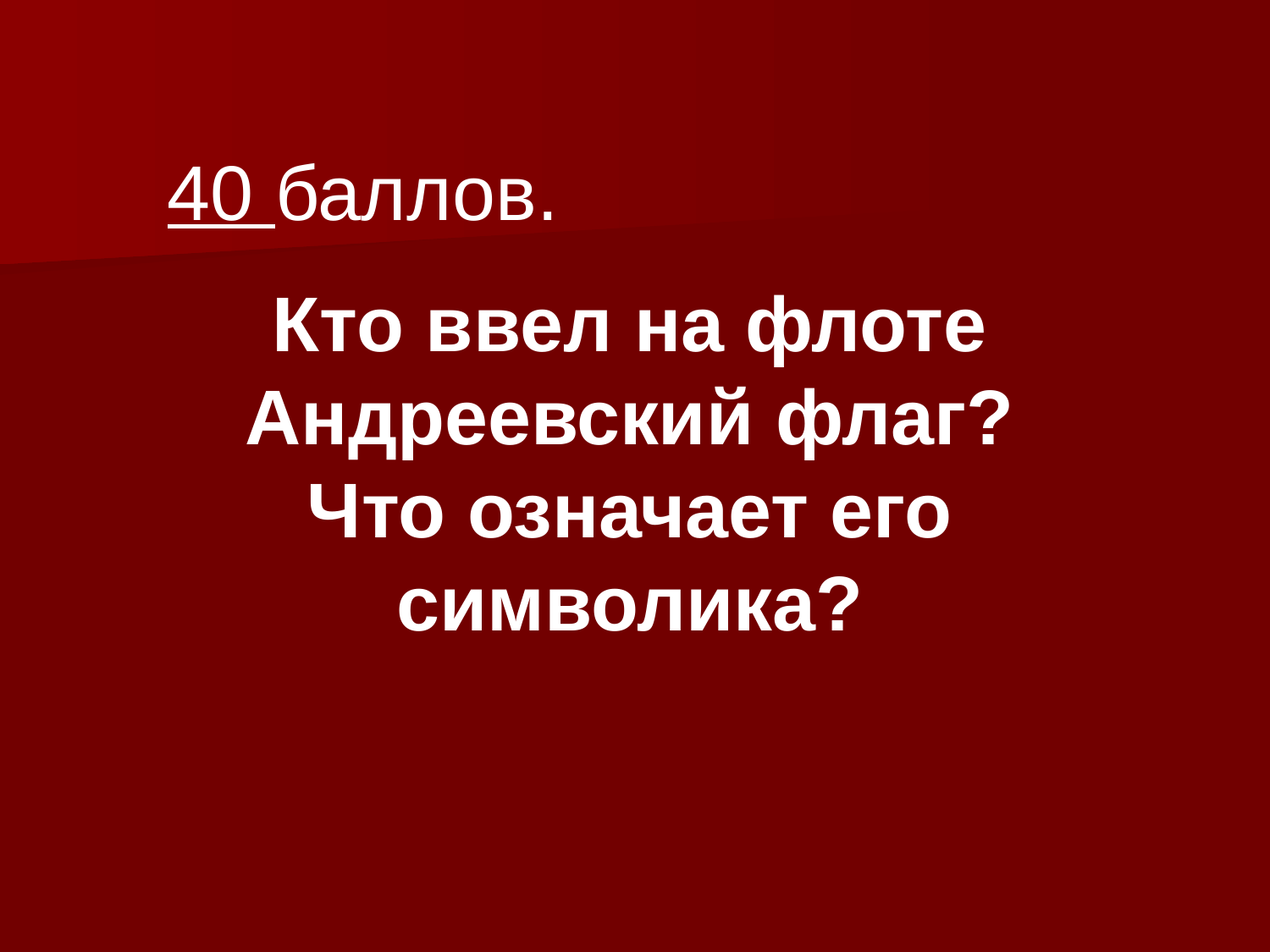

40 баллов.
Кто ввел на флоте Андреевский флаг? Что означает его символика?